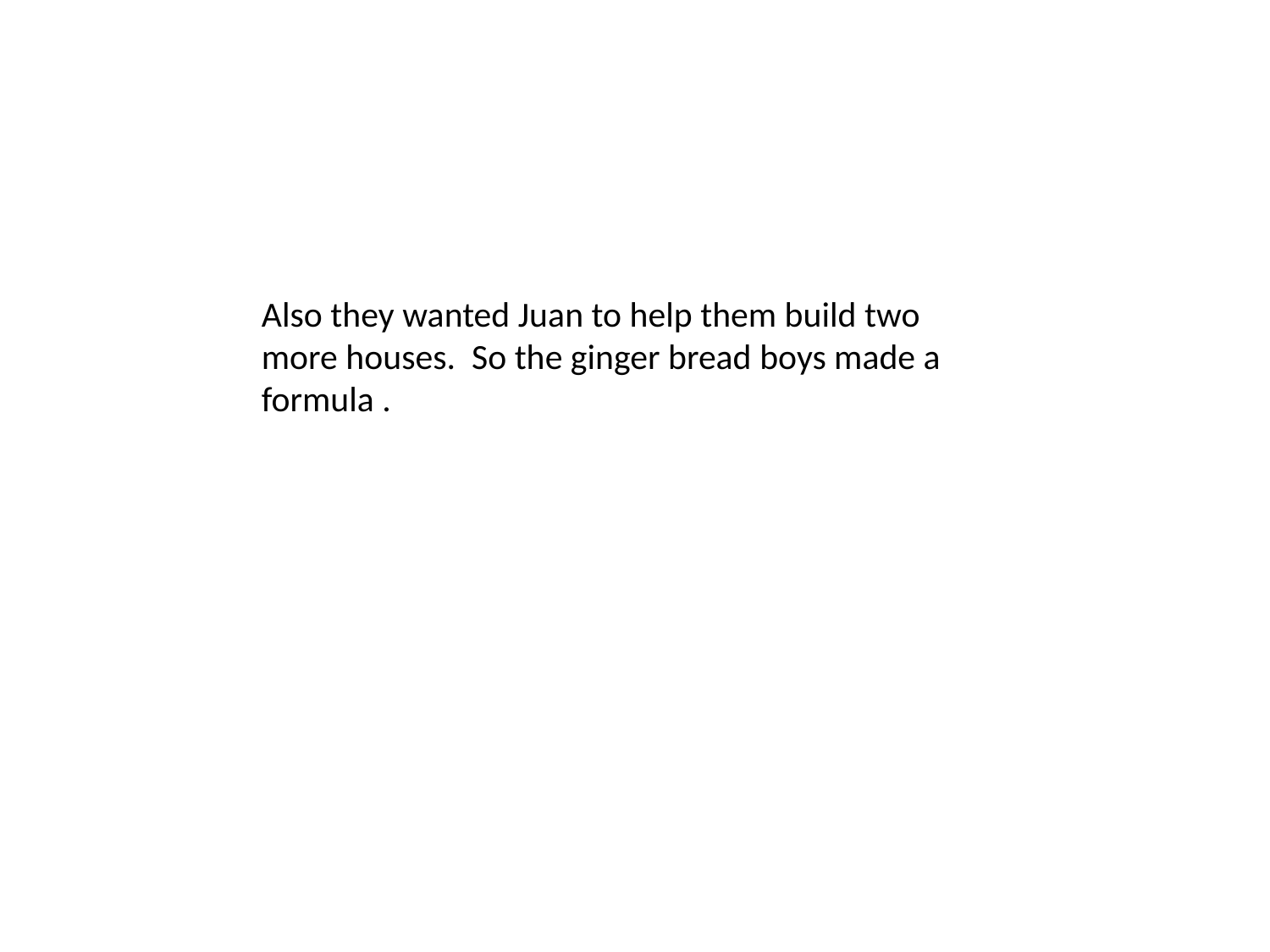

Also they wanted Juan to help them build two more houses.  So the ginger bread boys made a formula .